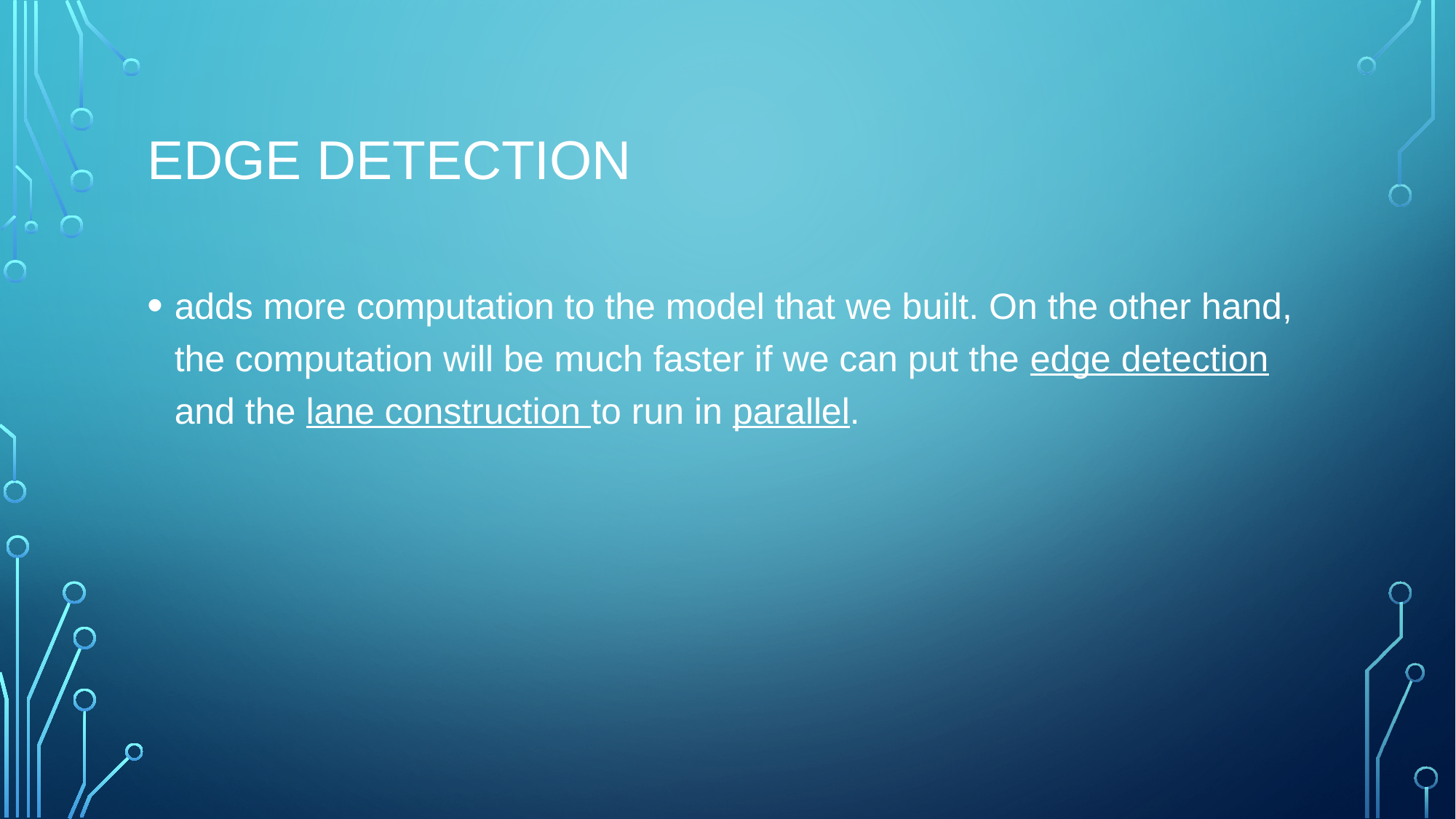

# edge detection
adds more computation to the model that we built. On the other hand, the computation will be much faster if we can put the edge detection and the lane construction to run in parallel.